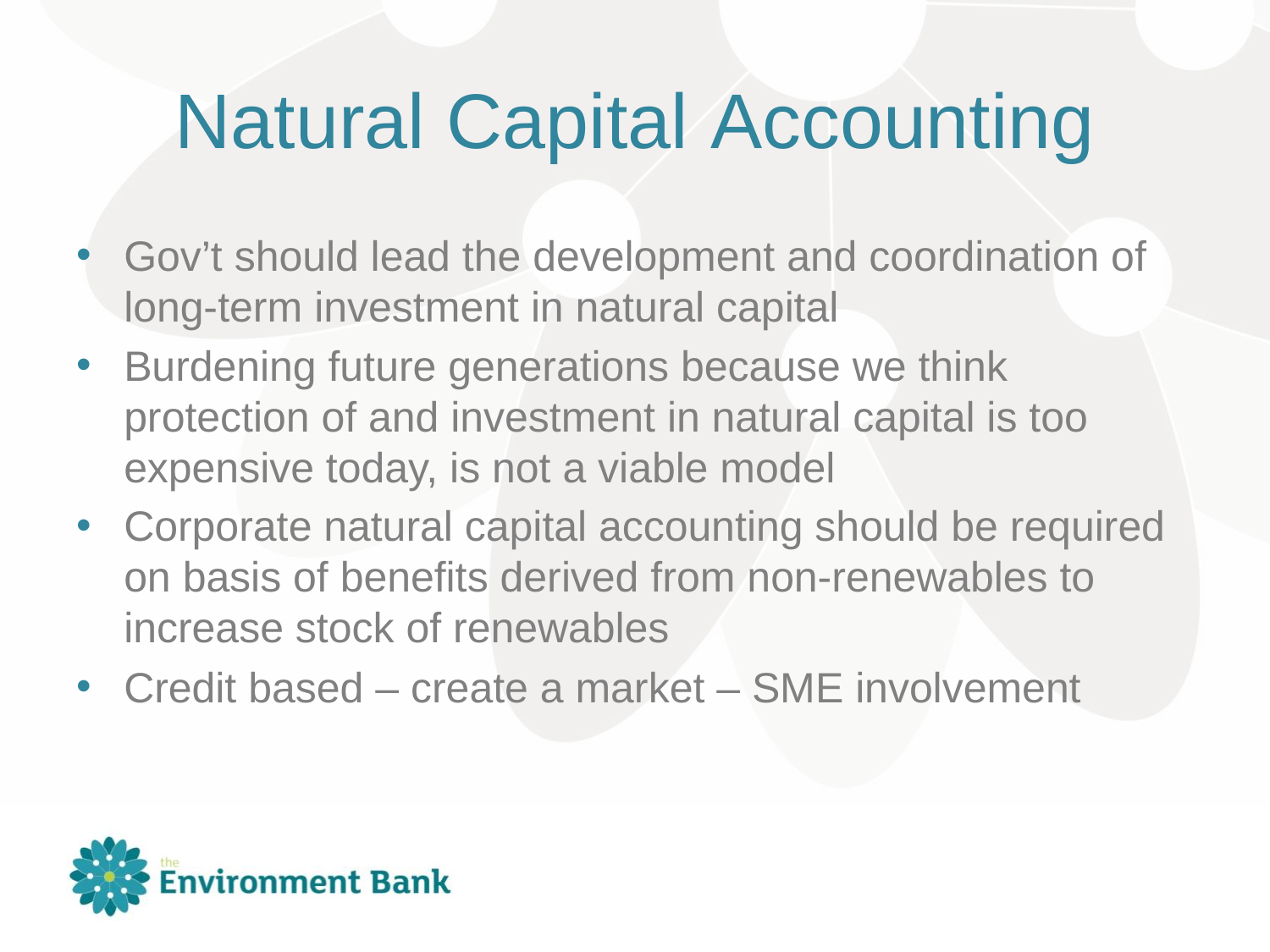

# Natural Capital Accounting
Gov’t should lead the development and coordination of long-term investment in natural capital
Burdening future generations because we think protection of and investment in natural capital is too expensive today, is not a viable model
Corporate natural capital accounting should be required on basis of benefits derived from non-renewables to increase stock of renewables
Credit based – create a market – SME involvement